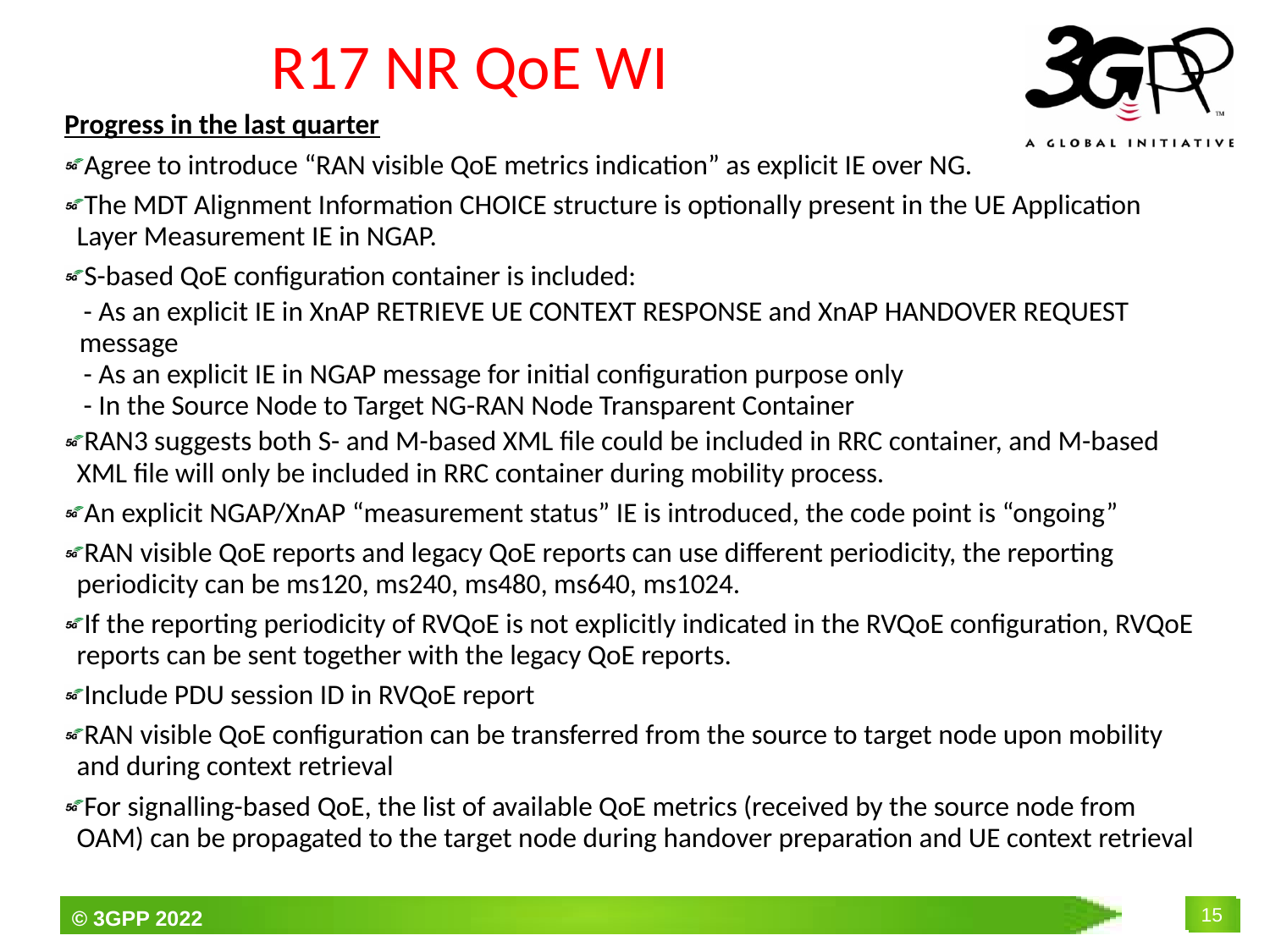

# R17 NR QoE WI
Progress in the last quarter
Agree to introduce “RAN visible QoE metrics indication” as explicit IE over NG.
The MDT Alignment Information CHOICE structure is optionally present in the UE Application Layer Measurement IE in NGAP.
S-based QoE configuration container is included:
   - As an explicit IE in XnAP RETRIEVE UE CONTEXT RESPONSE and XnAP HANDOVER REQUEST  message
   - As an explicit IE in NGAP message for initial configuration purpose only
   - In the Source Node to Target NG-RAN Node Transparent Container
RAN3 suggests both S- and M-based XML file could be included in RRC container, and M-based XML file will only be included in RRC container during mobility process.
An explicit NGAP/XnAP “measurement status” IE is introduced, the code point is “ongoing”
RAN visible QoE reports and legacy QoE reports can use different periodicity, the reporting periodicity can be ms120, ms240, ms480, ms640, ms1024.
If the reporting periodicity of RVQoE is not explicitly indicated in the RVQoE configuration, RVQoE reports can be sent together with the legacy QoE reports.
Include PDU session ID in RVQoE report
RAN visible QoE configuration can be transferred from the source to target node upon mobility and during context retrieval
For signalling-based QoE, the list of available QoE metrics (received by the source node from OAM) can be propagated to the target node during handover preparation and UE context retrieval

15